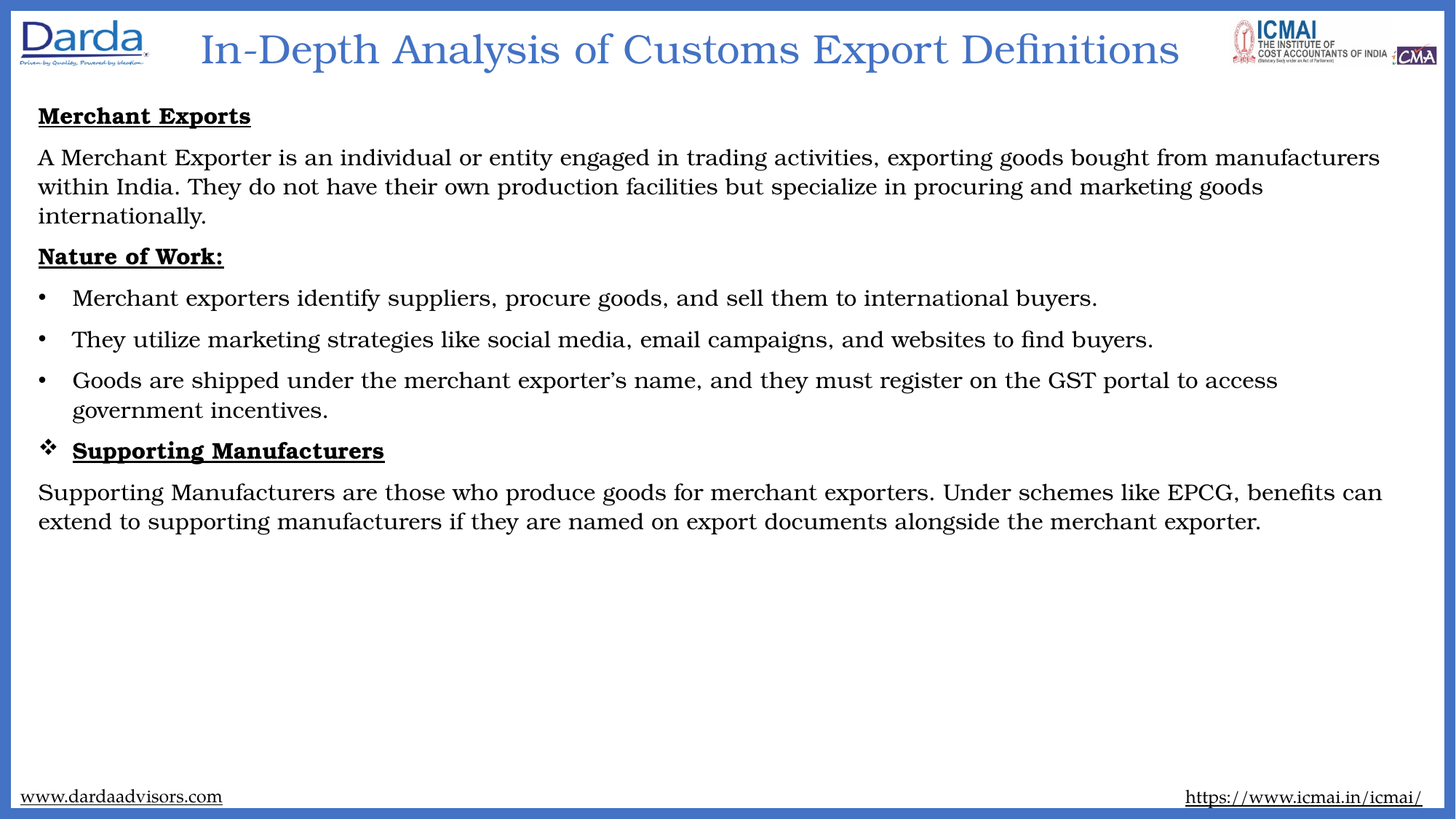

# In-Depth Analysis of Customs Export Definitions
Merchant Exports
A Merchant Exporter is an individual or entity engaged in trading activities, exporting goods bought from manufacturers within India. They do not have their own production facilities but specialize in procuring and marketing goods internationally.
Nature of Work:
Merchant exporters identify suppliers, procure goods, and sell them to international buyers.
They utilize marketing strategies like social media, email campaigns, and websites to find buyers.
Goods are shipped under the merchant exporter’s name, and they must register on the GST portal to access government incentives.
Supporting Manufacturers
Supporting Manufacturers are those who produce goods for merchant exporters. Under schemes like EPCG, benefits can extend to supporting manufacturers if they are named on export documents alongside the merchant exporter.